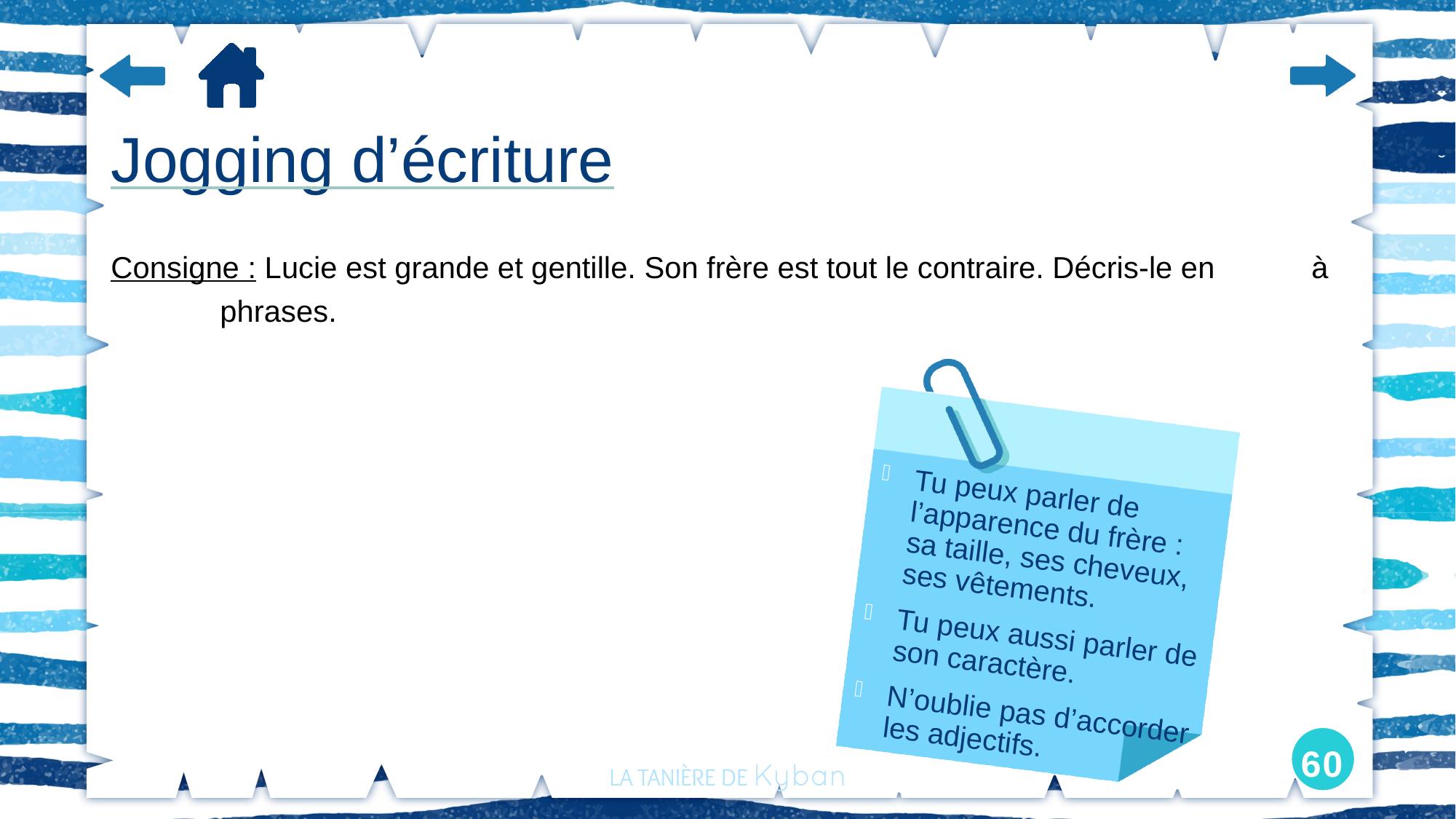

# Jogging d’écriture
Consigne : Lucie est grande et gentille. Son frère est tout le contraire. Décris-le en 	à	phrases.
Tu peux parler de l’apparence du frère : sa taille, ses cheveux, ses vêtements.
Tu peux aussi parler de son caractère.
N’oublie pas d’accorder les adjectifs.
60